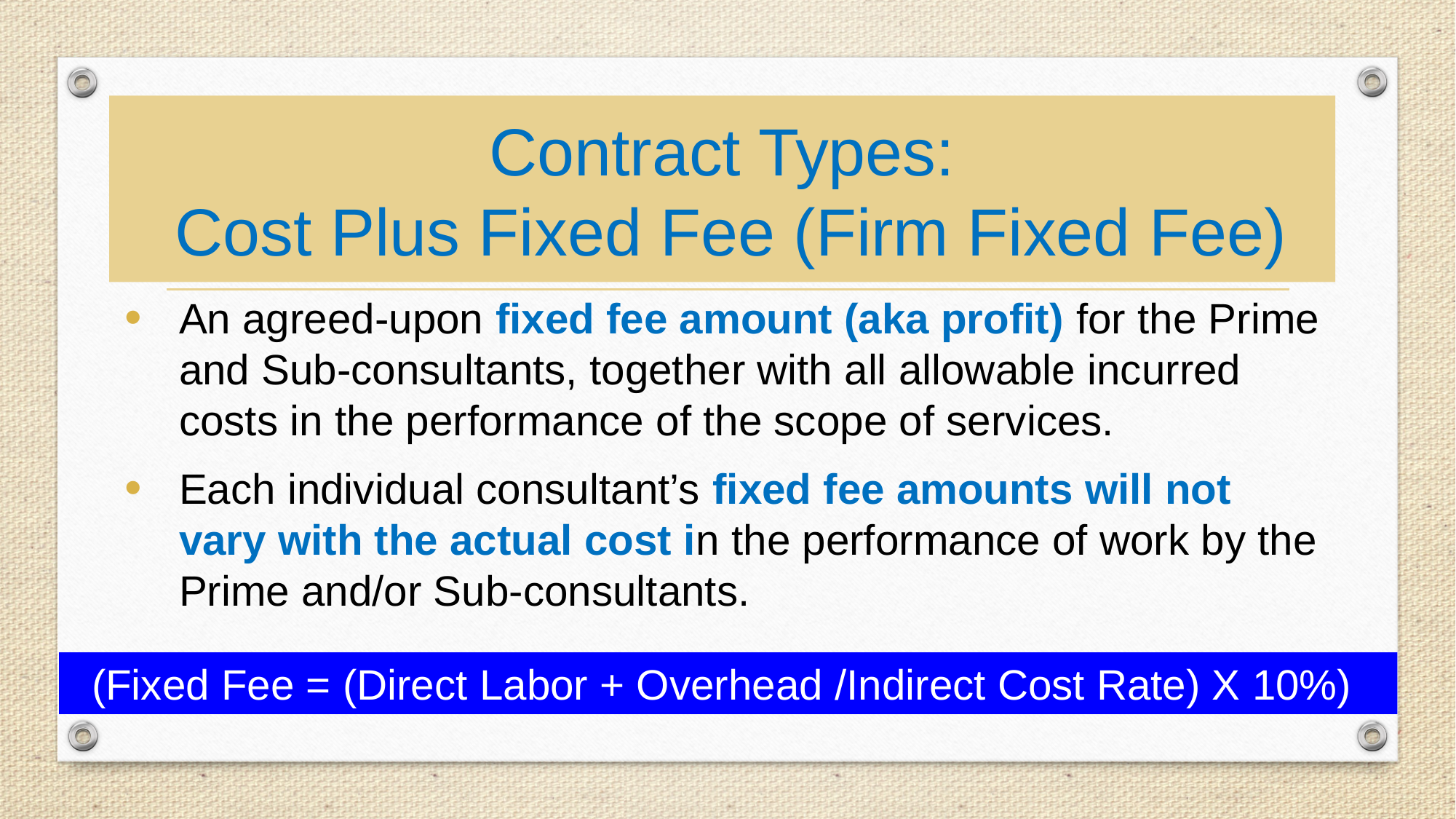

# Contract Types:  Cost Plus Fixed Fee (Firm Fixed Fee)
An agreed-upon fixed fee amount (aka profit) for the Prime and Sub-consultants, together with all allowable incurred costs in the performance of the scope of services.
Each individual consultant’s fixed fee amounts will not vary with the actual cost in the performance of work by the Prime and/or Sub-consultants.

(Fixed Fee = (Direct Labor + Overhead /Indirect Cost Rate) X 10%)